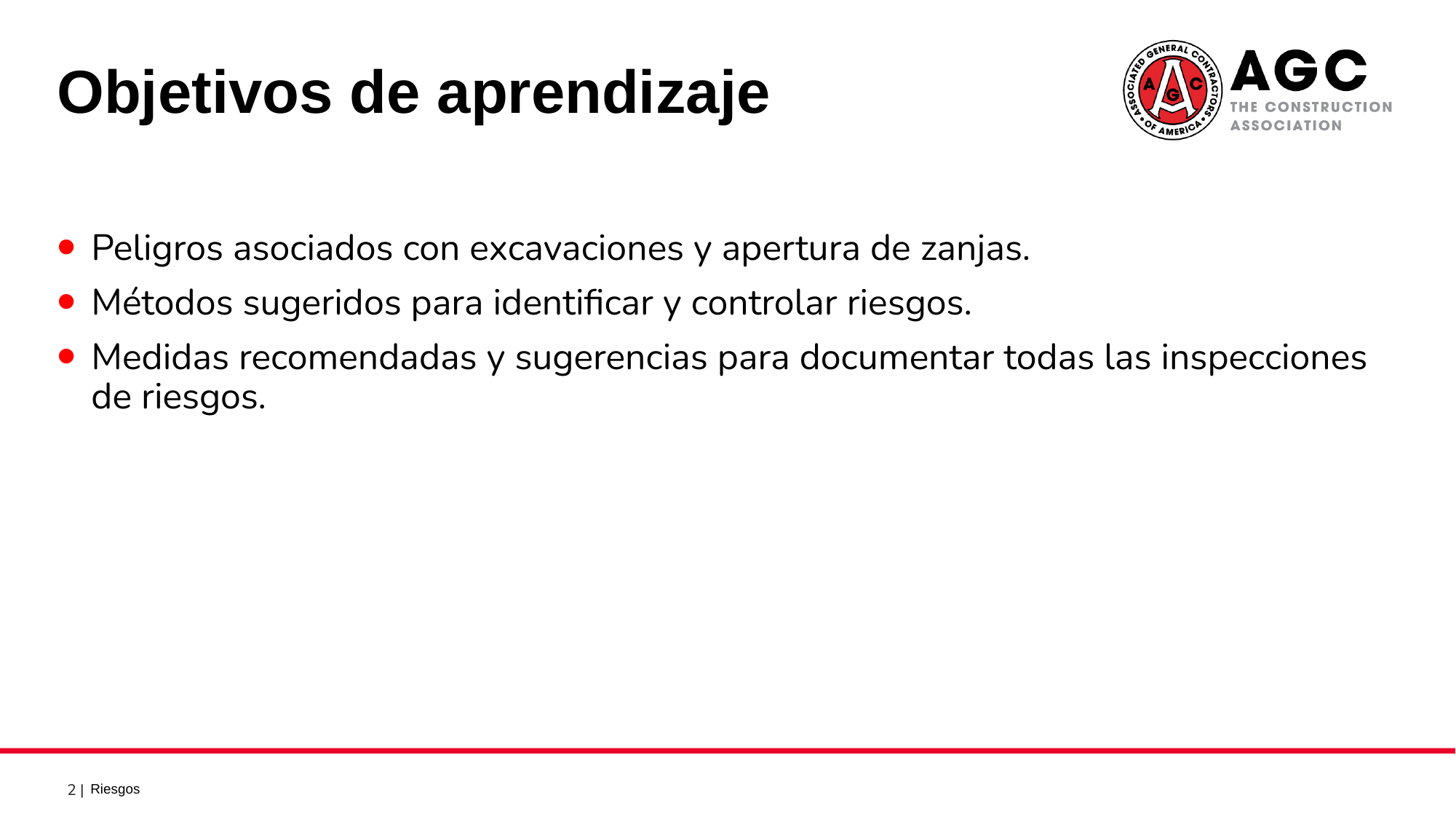

Objetivos de aprendizaje
Peligros asociados con excavaciones y apertura de zanjas.
Métodos sugeridos para identificar y controlar riesgos.
Medidas recomendadas y sugerencias para documentar todas las inspecciones de riesgos.

Riesgos